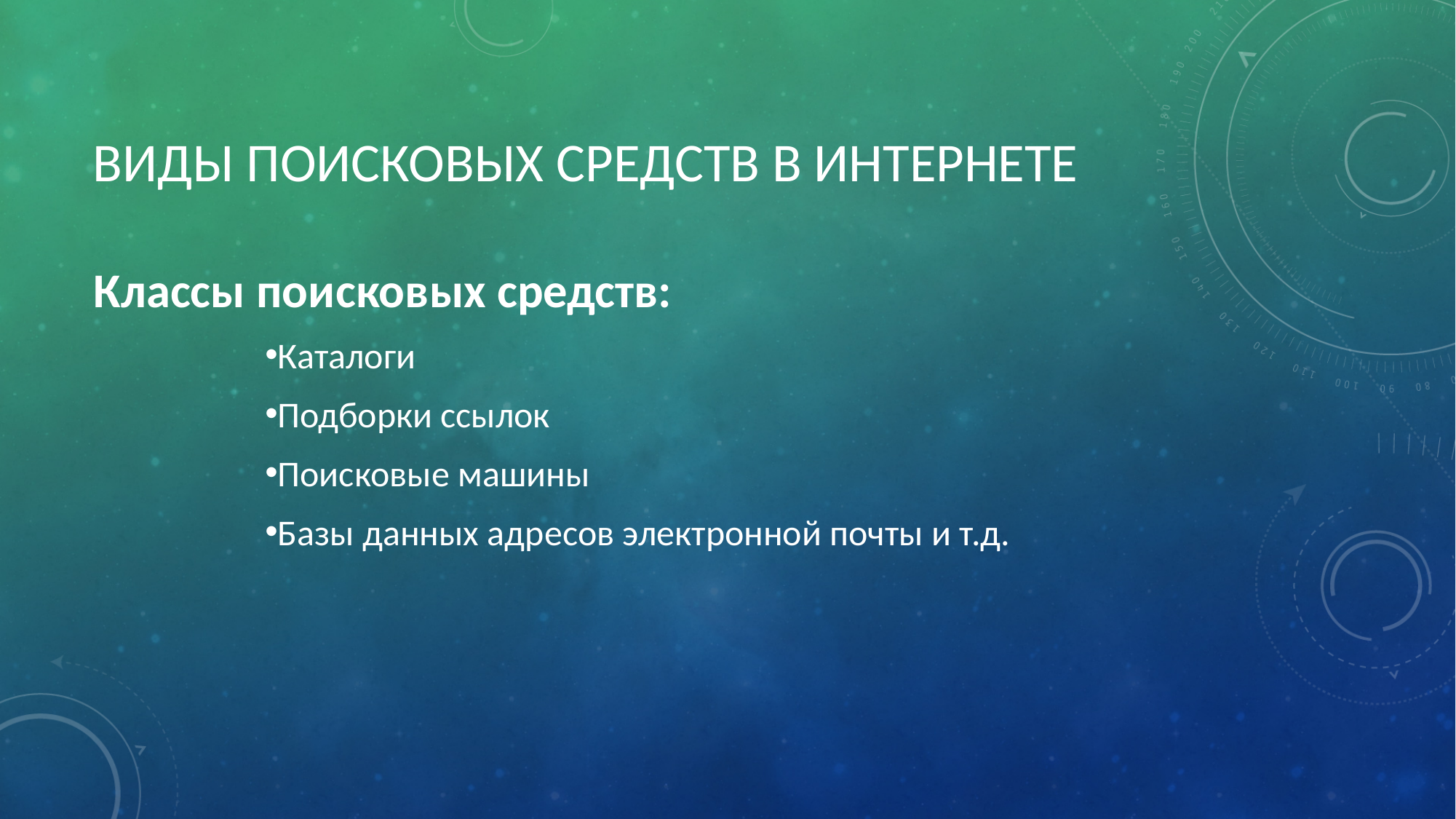

# ВИДЫ ПОИСКОВЫХ СРЕДСТВ В ИНТЕРНЕТЕ
Классы поисковых средств:
Каталоги
Подборки ссылок
Поисковые машины
Базы данных адресов электронной почты и т.д.